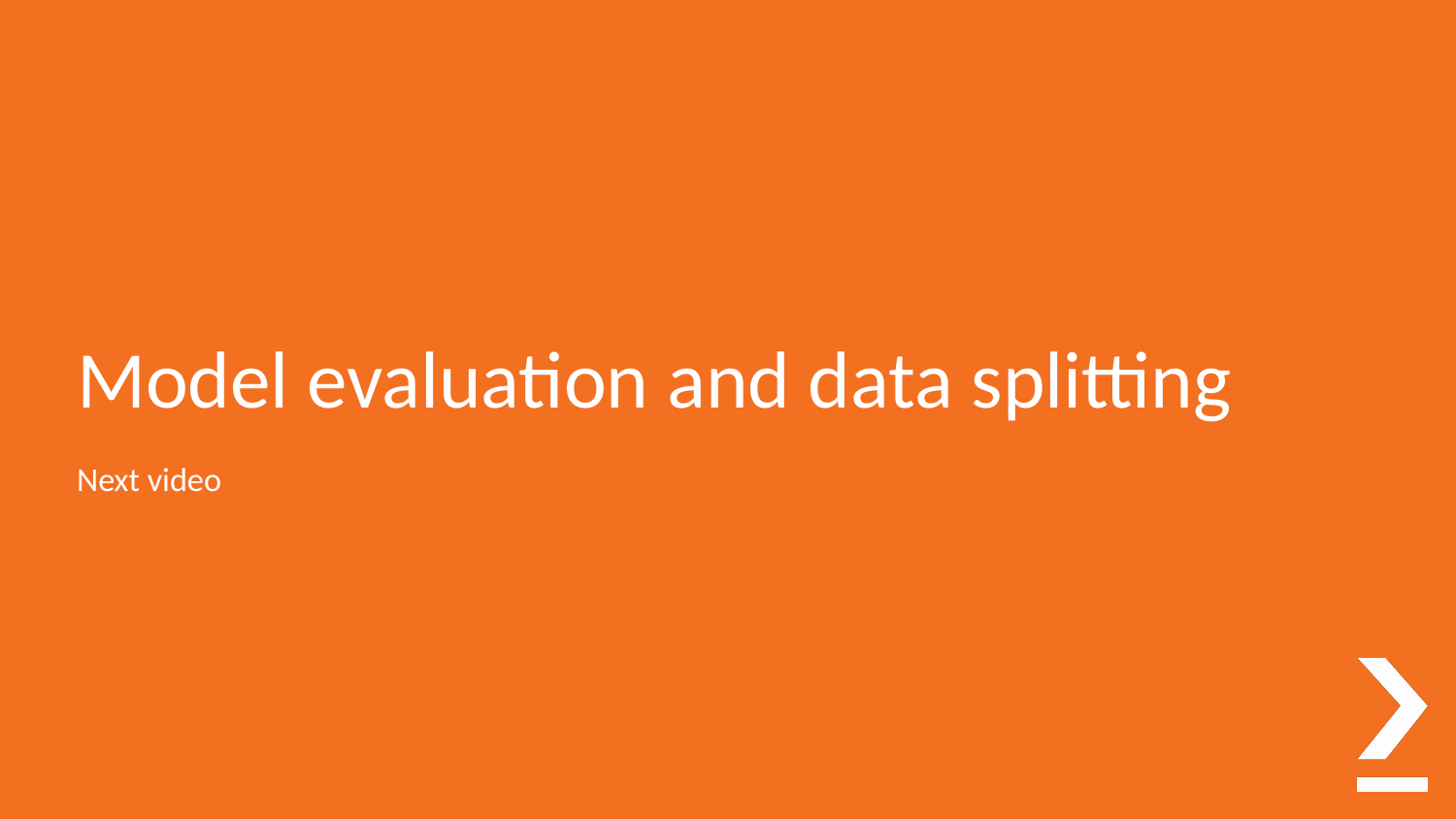

# Model evaluation and data splitting
Next video